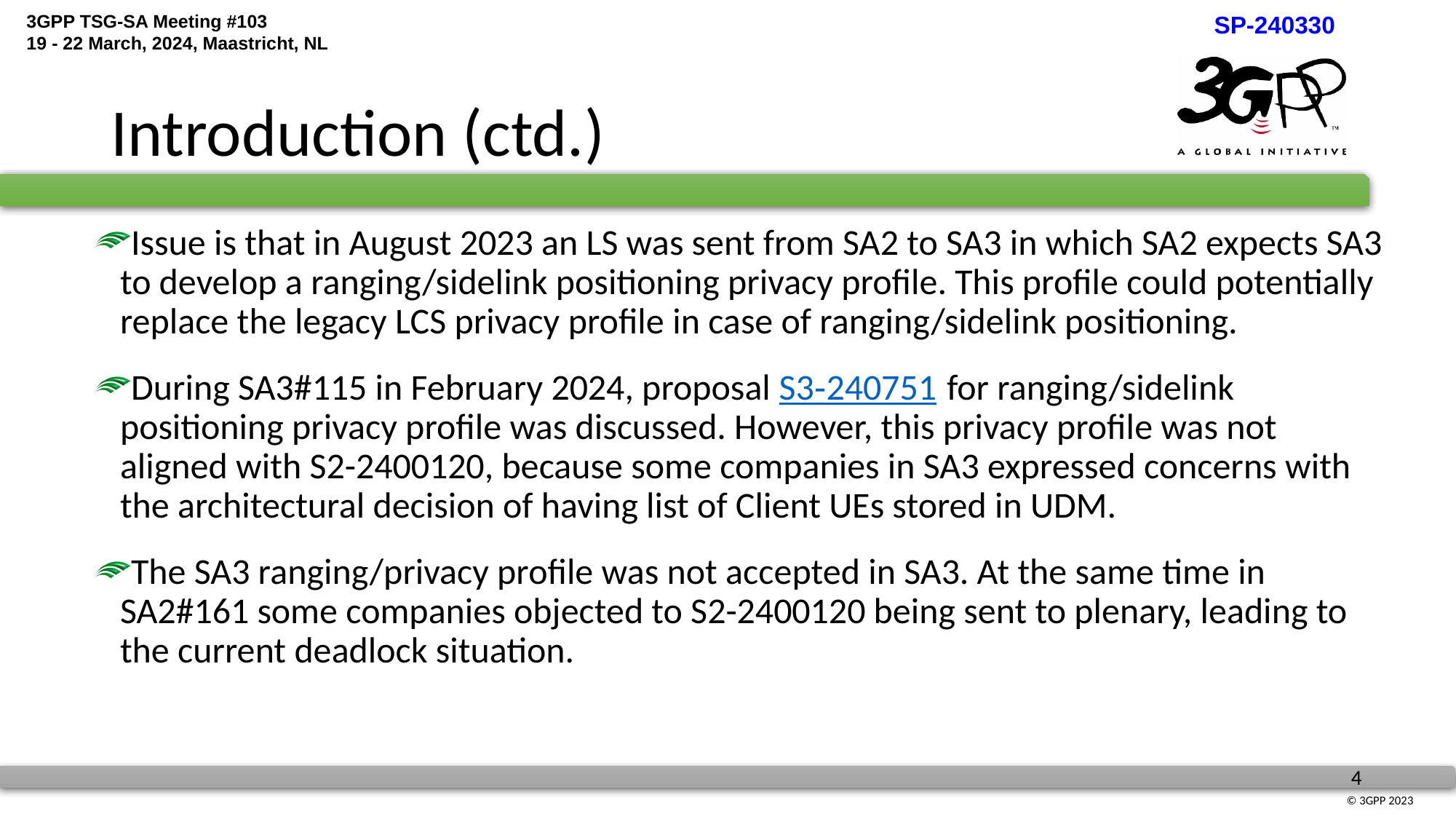

# Introduction (ctd.)
Issue is that in August 2023 an LS was sent from SA2 to SA3 in which SA2 expects SA3 to develop a ranging/sidelink positioning privacy profile. This profile could potentially replace the legacy LCS privacy profile in case of ranging/sidelink positioning.
During SA3#115 in February 2024, proposal S3‑240751 for ranging/sidelink positioning privacy profile was discussed. However, this privacy profile was not aligned with S2-2400120, because some companies in SA3 expressed concerns with the architectural decision of having list of Client UEs stored in UDM.
The SA3 ranging/privacy profile was not accepted in SA3. At the same time in SA2#161 some companies objected to S2-2400120 being sent to plenary, leading to the current deadlock situation.